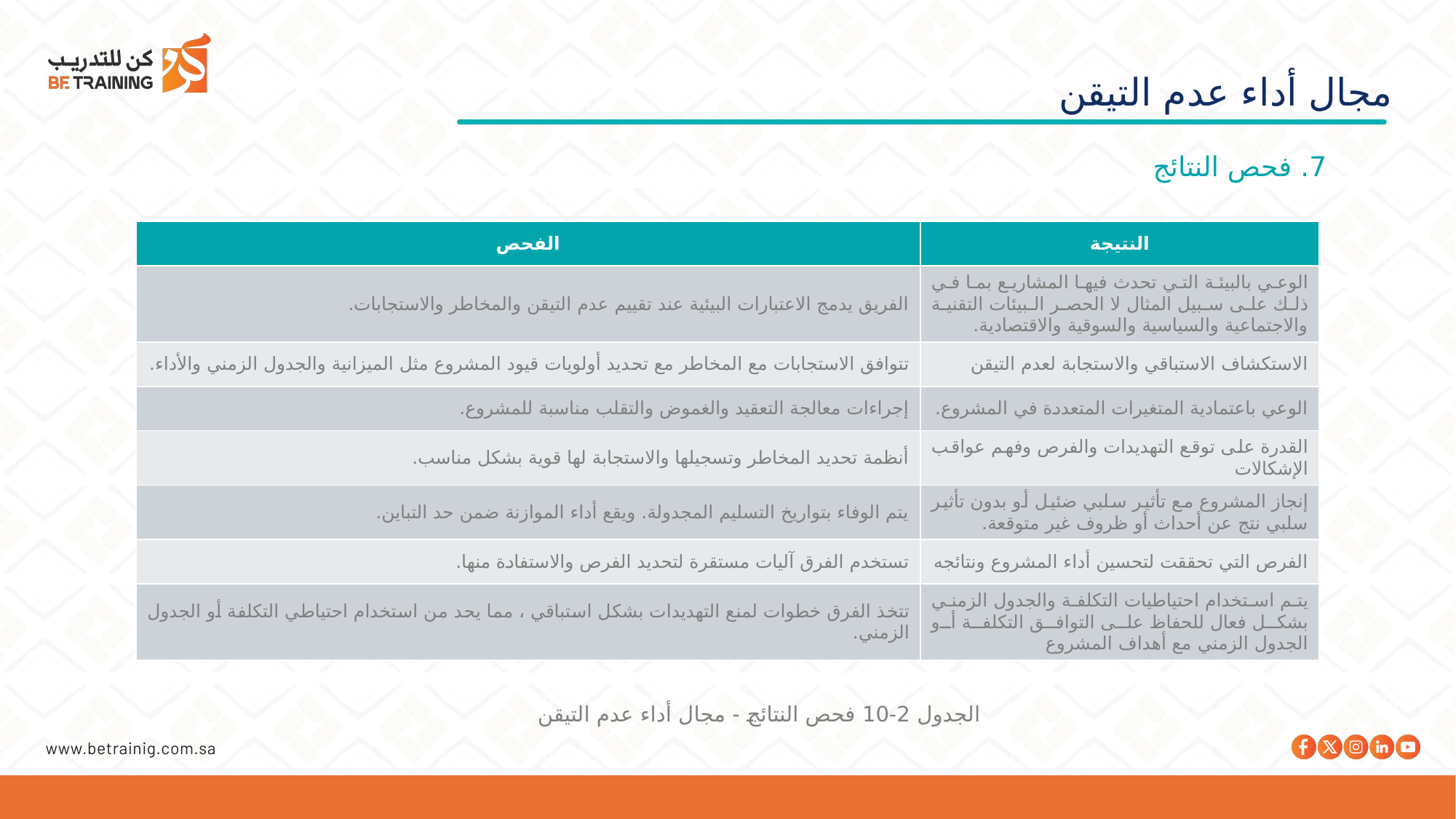

مجال أداء عدم التيقن
7. فحص النتائج
| الفحص | النتيجة |
| --- | --- |
| الفريق يدمج الاعتبارات البيئية عند تقييم عدم التيقن والمخاطر والاستجابات. | الوعي بالبيئة التي تحدث فيها المشاريع بما في ذلك على سبيل المثال لا الحصر البيئات التقنية والاجتماعية والسياسية والسوقية والاقتصادية. |
| تتوافق الاستجابات مع المخاطر مع تحديد أولويات قيود المشروع مثل الميزانية والجدول الزمني والأداء. | الاستكشاف الاستباقي والاستجابة لعدم التيقن |
| إجراءات معالجة التعقيد والغموض والتقلب مناسبة للمشروع. | الوعي باعتمادية المتغيرات المتعددة في المشروع. |
| أنظمة تحديد المخاطر وتسجيلها والاستجابة لها قوية بشكل مناسب. | القدرة على توقع التهديدات والفرص وفهم عواقب الإشكالات |
| يتم الوفاء بتواريخ التسليم المجدولة. ويقع أداء الموازنة ضمن حد التباين. | إنجاز المشروع مع تأثير سلبي ضئيل أو بدون تأثير سلبي نتج عن أحداث أو ظروف غير متوقعة. |
| تستخدم الفرق آليات مستقرة لتحديد الفرص والاستفادة منها. | الفرص التي تحققت لتحسين أداء المشروع ونتائجه |
| تتخذ الفرق خطوات لمنع التهديدات بشكل استباقي ، مما يحد من استخدام احتياطي التكلفة أو الجدول الزمني. | يتم استخدام احتياطيات التكلفة والجدول الزمني بشكل فعال للحفاظ على التوافق التكلفة أو الجدول الزمني مع أهداف المشروع |
الجدول 2-10 فحص النتائج - مجال أداء عدم التيقن